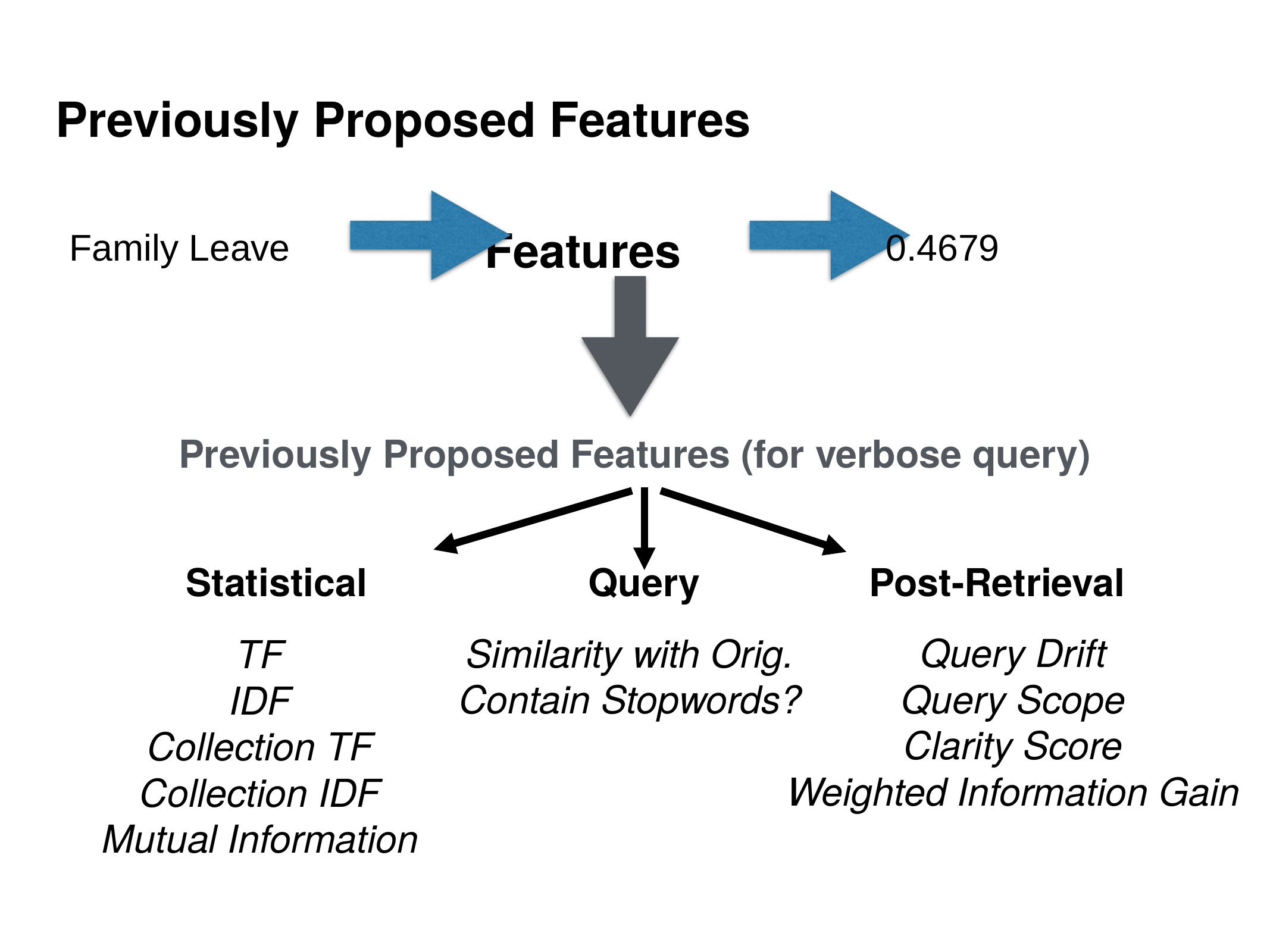

# Previously Proposed Features

Features
Family Leave
0.4679

Previously Proposed Features (for verbose query)

Statistical
Query
Post-Retrieval
Similarity with Orig.
Contain Stopwords?
Query Drift
Query Scope
Clarity Score
Weighted Information Gain
TF
IDF
Collection TF
Collection IDF
Mutual Information
147